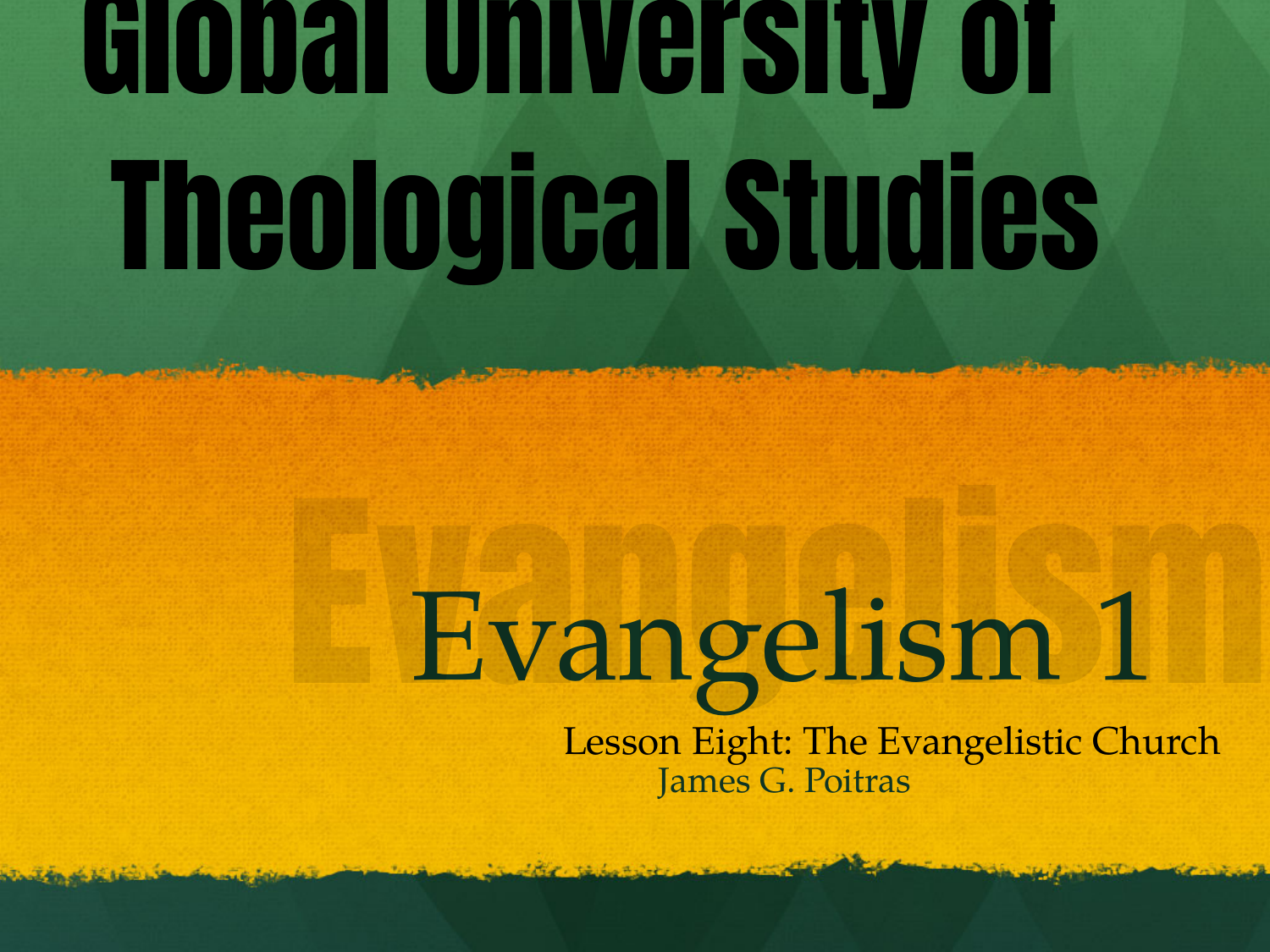

Global University of

 Theological Studies
Evangelism
# Evangelism 1
Lesson Eight: The Evangelistic Church
James G. Poitras